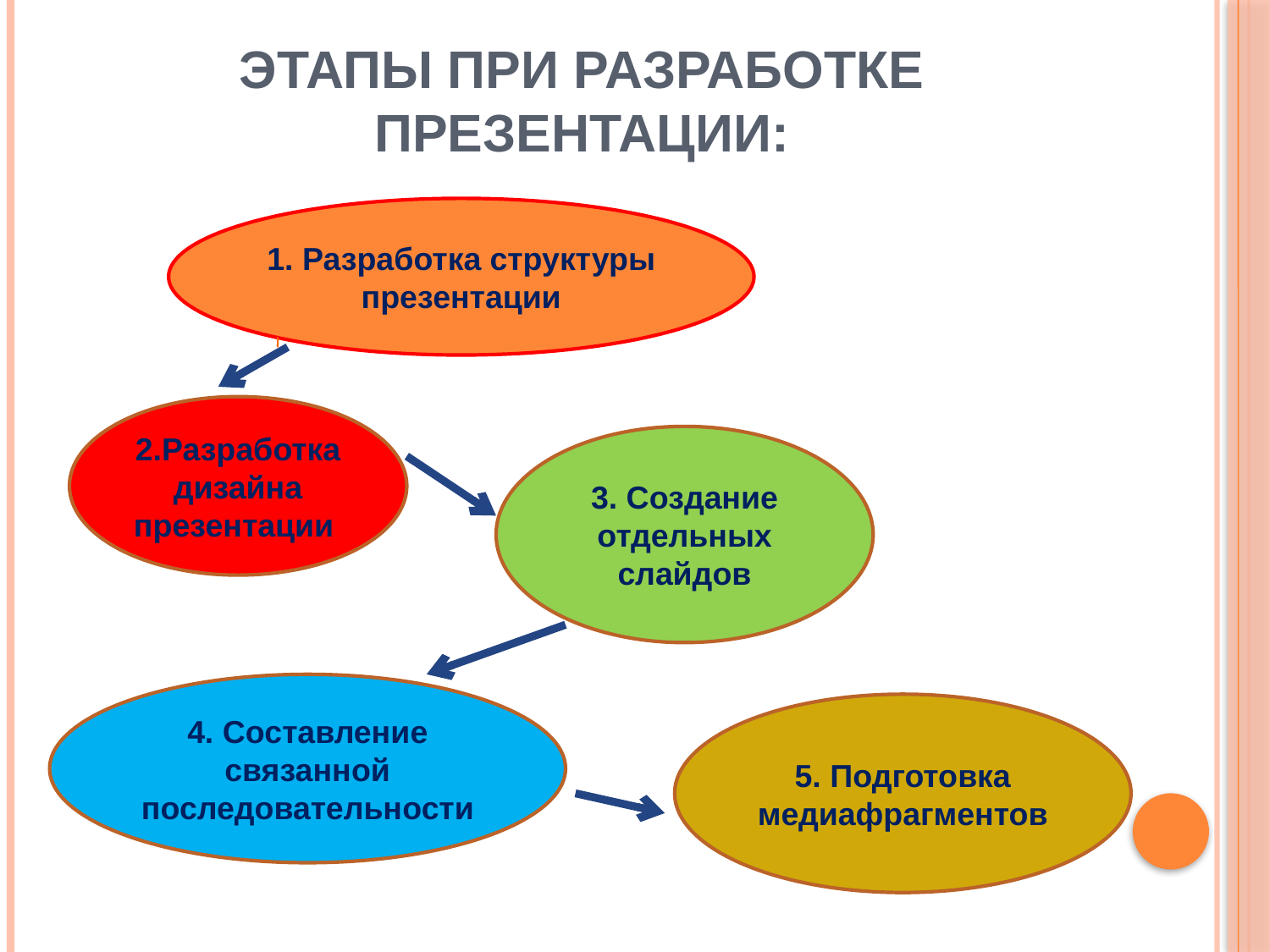

# Этапы при разработке презентации:
1. Разработка структуры презентации

2.Разработка дизайна презентации
3. Создание отдельных слайдов
4. Составление связанной последовательности
5. Подготовка медиафрагментов